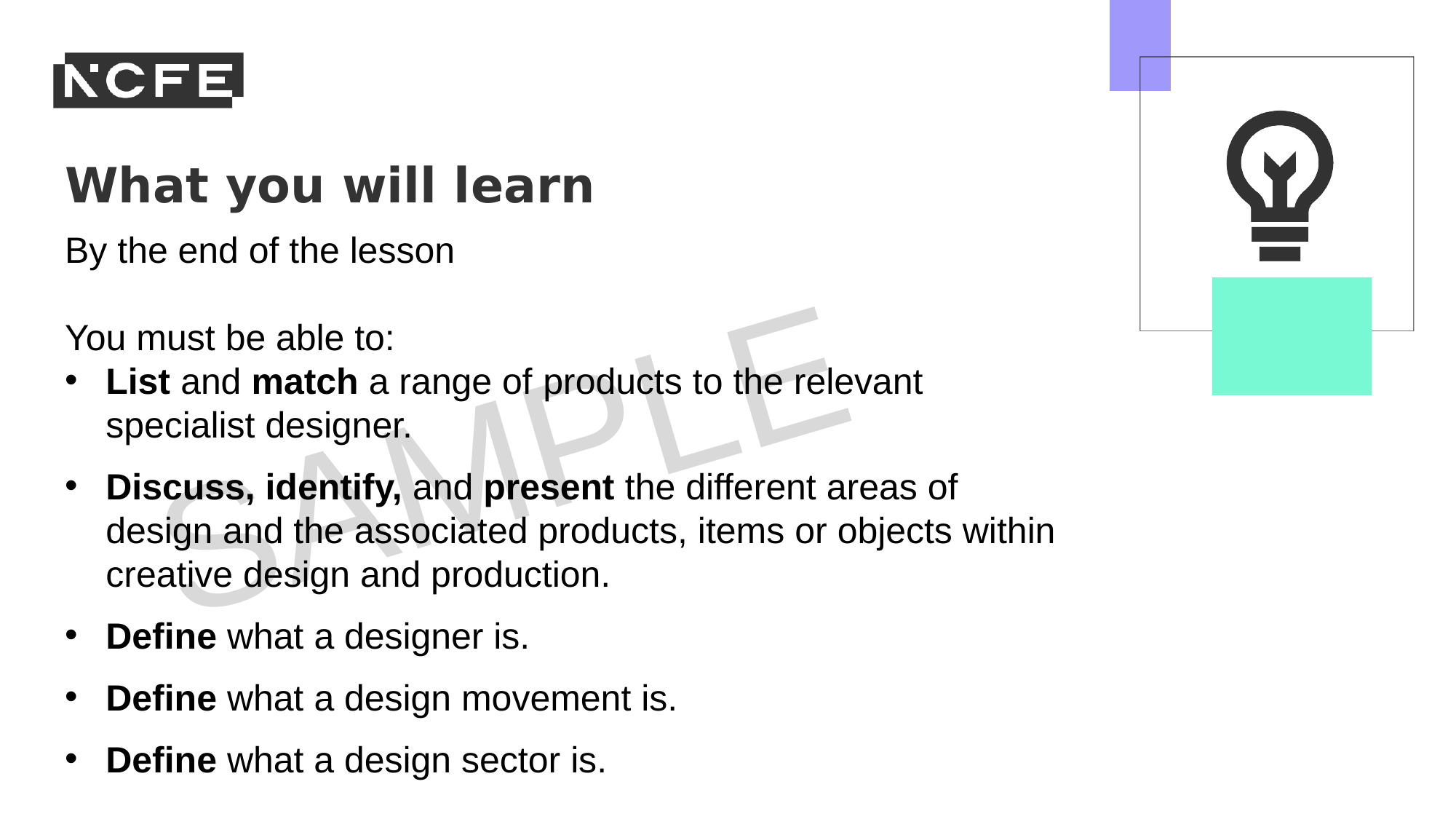

By the end of the lesson

You must be able to:
List and match a range of products to the relevant specialist designer.
Discuss, identify, and present the different areas of design and the associated products, items or objects within creative design and production.
Define what a designer is.
Define what a design movement is.
Define what a design sector is.